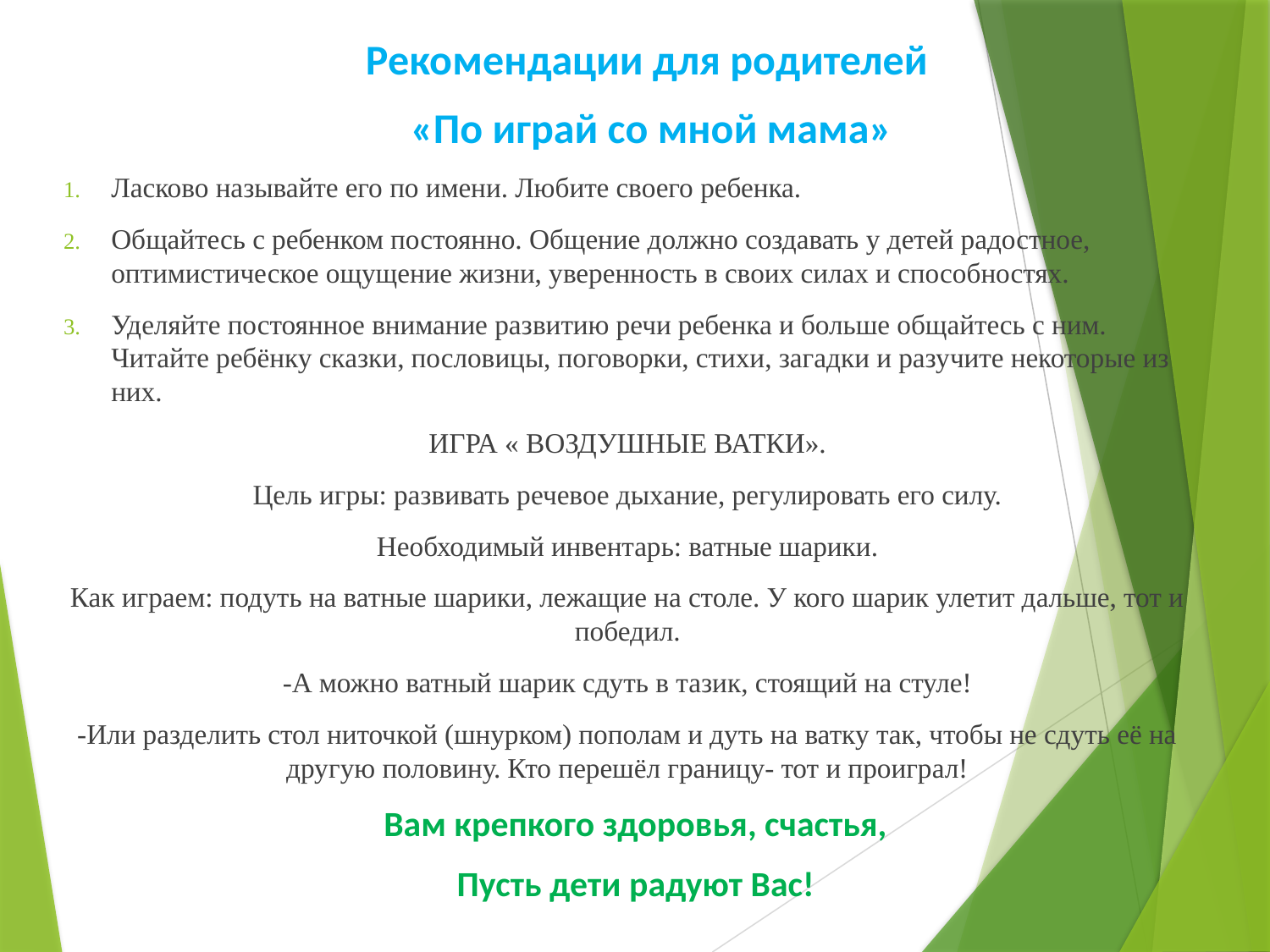

Рекомендации для родителей
«По играй со мной мама»
Ласково называйте его по имени. Любите своего ребенка.
Общайтесь с ребенком постоянно. Общение должно создавать у детей радостное, оптимистическое ощущение жизни, уверенность в своих силах и способностях.
Уделяйте постоянное внимание развитию речи ребенка и больше общайтесь с ним. Читайте ребёнку сказки, пословицы, поговорки, стихи, загадки и разучите некоторые из них.
ИГРА « ВОЗДУШНЫЕ ВАТКИ».
Цель игры: развивать речевое дыхание, регулировать его силу.
Необходимый инвентарь: ватные шарики.
Как играем: подуть на ватные шарики, лежащие на столе. У кого шарик улетит дальше, тот и победил.
-А можно ватный шарик сдуть в тазик, стоящий на стуле!
-Или разделить стол ниточкой (шнурком) пополам и дуть на ватку так, чтобы не сдуть её на другую половину. Кто перешёл границу- тот и проиграл!
Вам крепкого здоровья, счастья,
Пусть дети радуют Вас!